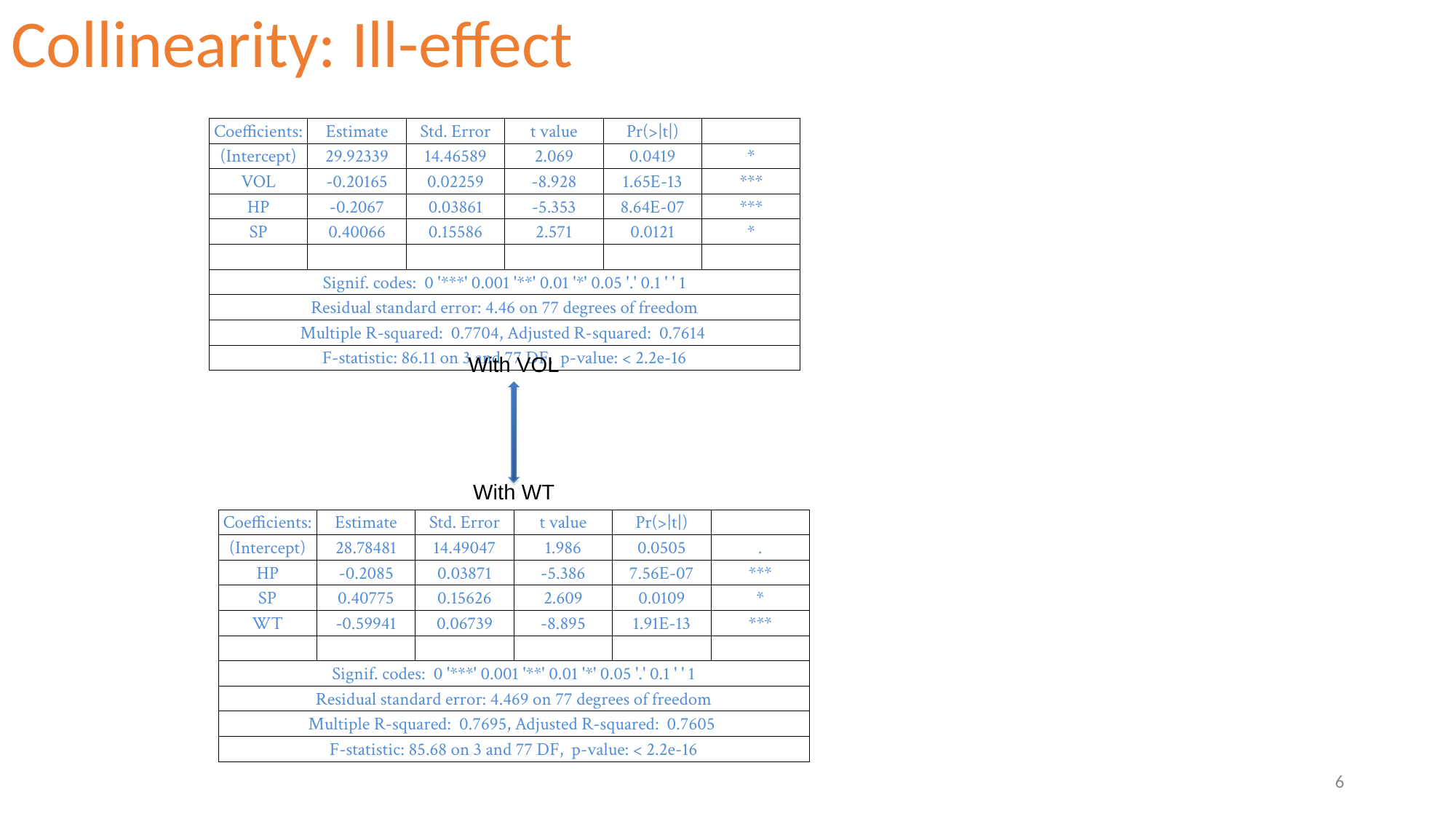

# Collinearity: Ill-effect
| Coefficients: | Estimate | Std. Error | t value | Pr(>|t|) |  |
| --- | --- | --- | --- | --- | --- |
| (Intercept) | 29.92339 | 14.46589 | 2.069 | 0.0419 | \* |
| VOL | -0.20165 | 0.02259 | -8.928 | 1.65E-13 | \*\*\* |
| HP | -0.2067 | 0.03861 | -5.353 | 8.64E-07 | \*\*\* |
| SP | 0.40066 | 0.15586 | 2.571 | 0.0121 | \* |
|  |  |  |  |  |  |
| Signif. codes: 0 '\*\*\*' 0.001 '\*\*' 0.01 '\*' 0.05 '.' 0.1 ' ' 1 |  |  |  |  |  |
| Residual standard error: 4.46 on 77 degrees of freedom |  |  |  |  |  |
| Multiple R-squared: 0.7704, Adjusted R-squared: 0.7614 |  |  |  |  |  |
| F-statistic: 86.11 on 3 and 77 DF, p-value: < 2.2e-16 |  |  |  |  |  |
With VOL

With WT

| Coefficients: | Estimate | Std. Error | t value | Pr(>|t|) |  |
| --- | --- | --- | --- | --- | --- |
| (Intercept) | 28.78481 | 14.49047 | 1.986 | 0.0505 | . |
| HP | -0.2085 | 0.03871 | -5.386 | 7.56E-07 | \*\*\* |
| SP | 0.40775 | 0.15626 | 2.609 | 0.0109 | \* |
| WT | -0.59941 | 0.06739 | -8.895 | 1.91E-13 | \*\*\* |
|  |  |  |  |  |  |
| Signif. codes: 0 '\*\*\*' 0.001 '\*\*' 0.01 '\*' 0.05 '.' 0.1 ' ' 1 |  |  |  |  |  |
| Residual standard error: 4.469 on 77 degrees of freedom |  |  |  |  |  |
| Multiple R-squared: 0.7695, Adjusted R-squared: 0.7605 |  |  |  |  |  |
| F-statistic: 85.68 on 3 and 77 DF, p-value: < 2.2e-16 |  |  |  |  |  |
6